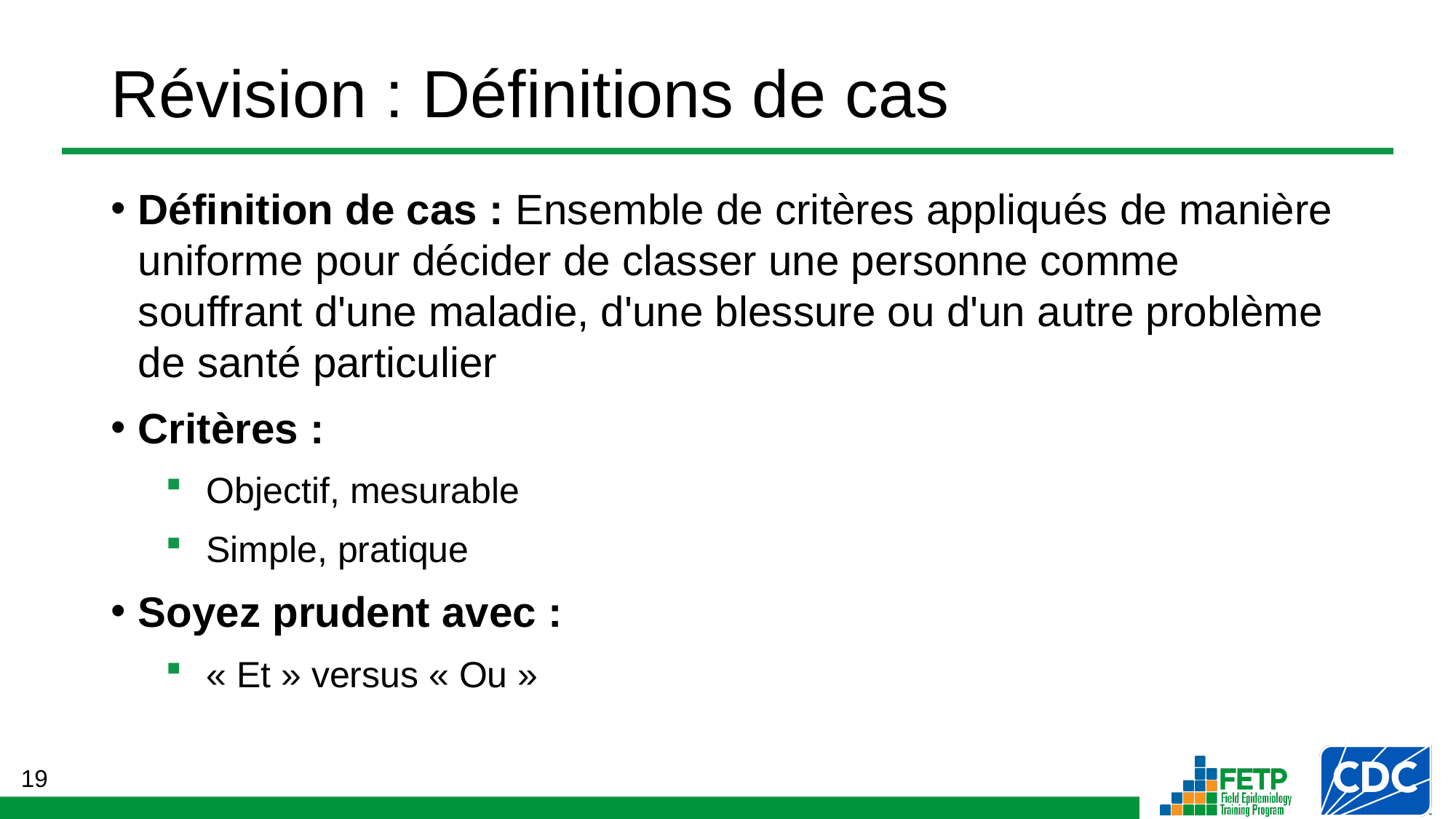

# Révision : Définitions de cas
Définition de cas : Ensemble de critères appliqués de manière uniforme pour décider de classer une personne comme souffrant d'une maladie, d'une blessure ou d'un autre problème de santé particulier
Critères :
Objectif, mesurable
Simple, pratique
Soyez prudent avec :
« Et » versus « Ou »